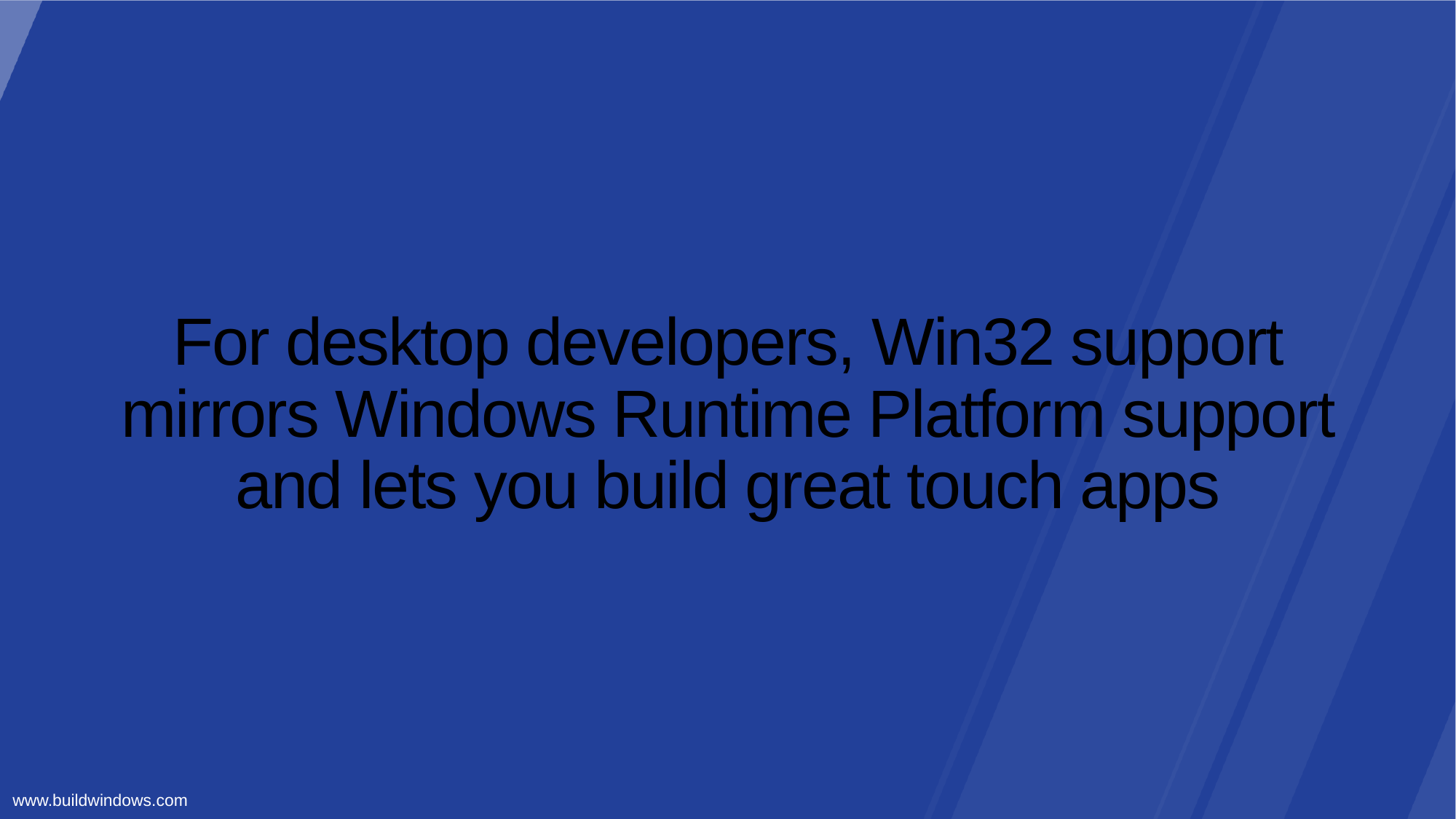

# For desktop developers, Win32 support mirrors Windows Runtime Platform support and lets you build great touch apps